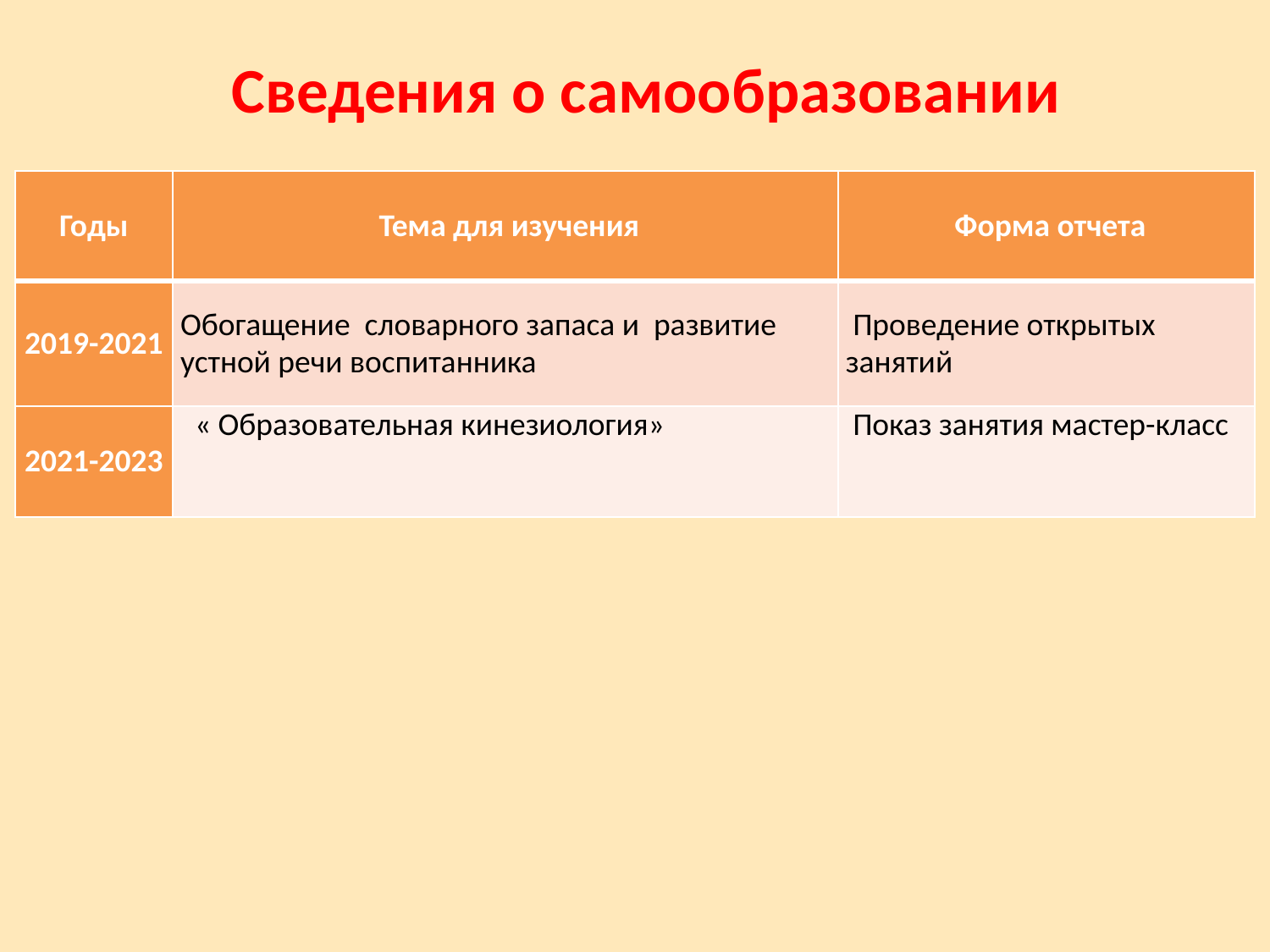

Сведения о самообразовании
| Годы | Тема для изучения | Форма отчета |
| --- | --- | --- |
| 2019-2021 | Обогащение словарного запаса и развитие устной речи воспитанника | Проведение открытых занятий |
| 2021-2023 | « Образовательная кинезиология» | Показ занятия мастер-класс |